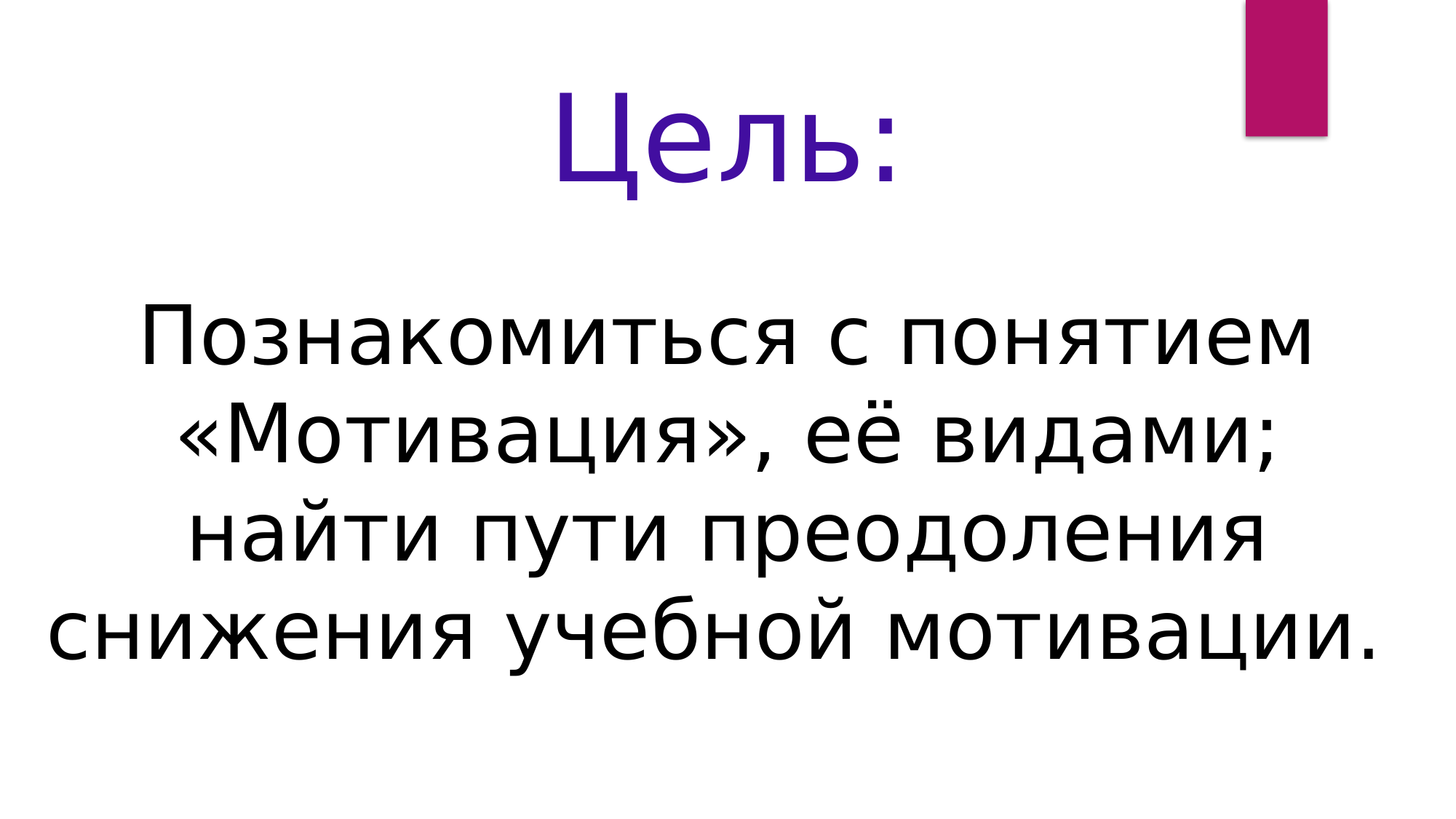

Цель:
Познакомиться с понятием «Мотивация», её видами; найти пути преодоления снижения учебной мотивации.